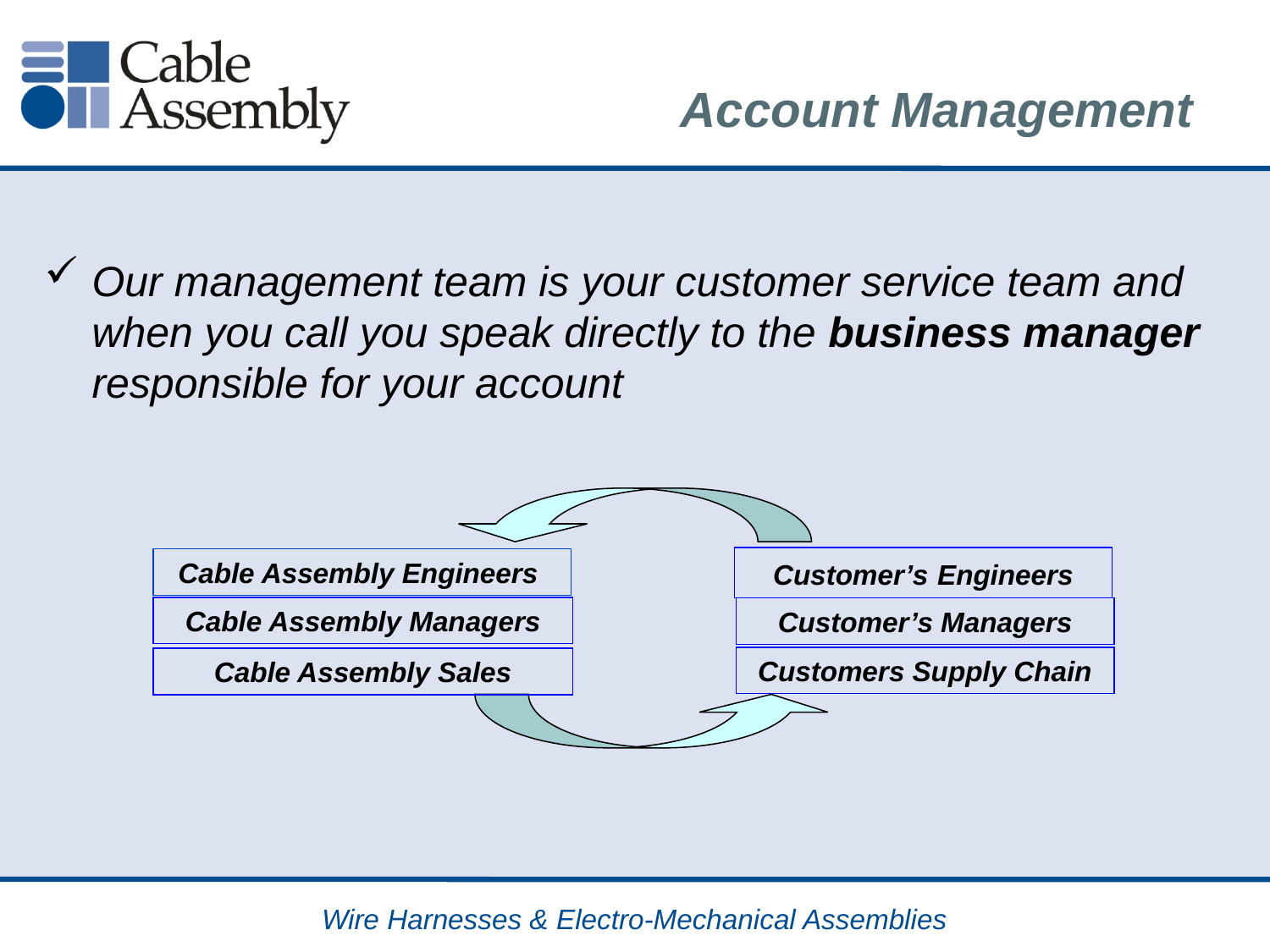

# Account Management
Our management team is your customer service team and when you call you speak directly to the business manager responsible for your account

Customer’s Engineers
Customer’s Managers
Customers Supply Chain
Cable Assembly Engineers
Cable Assembly Managers
Cable Assembly Sales